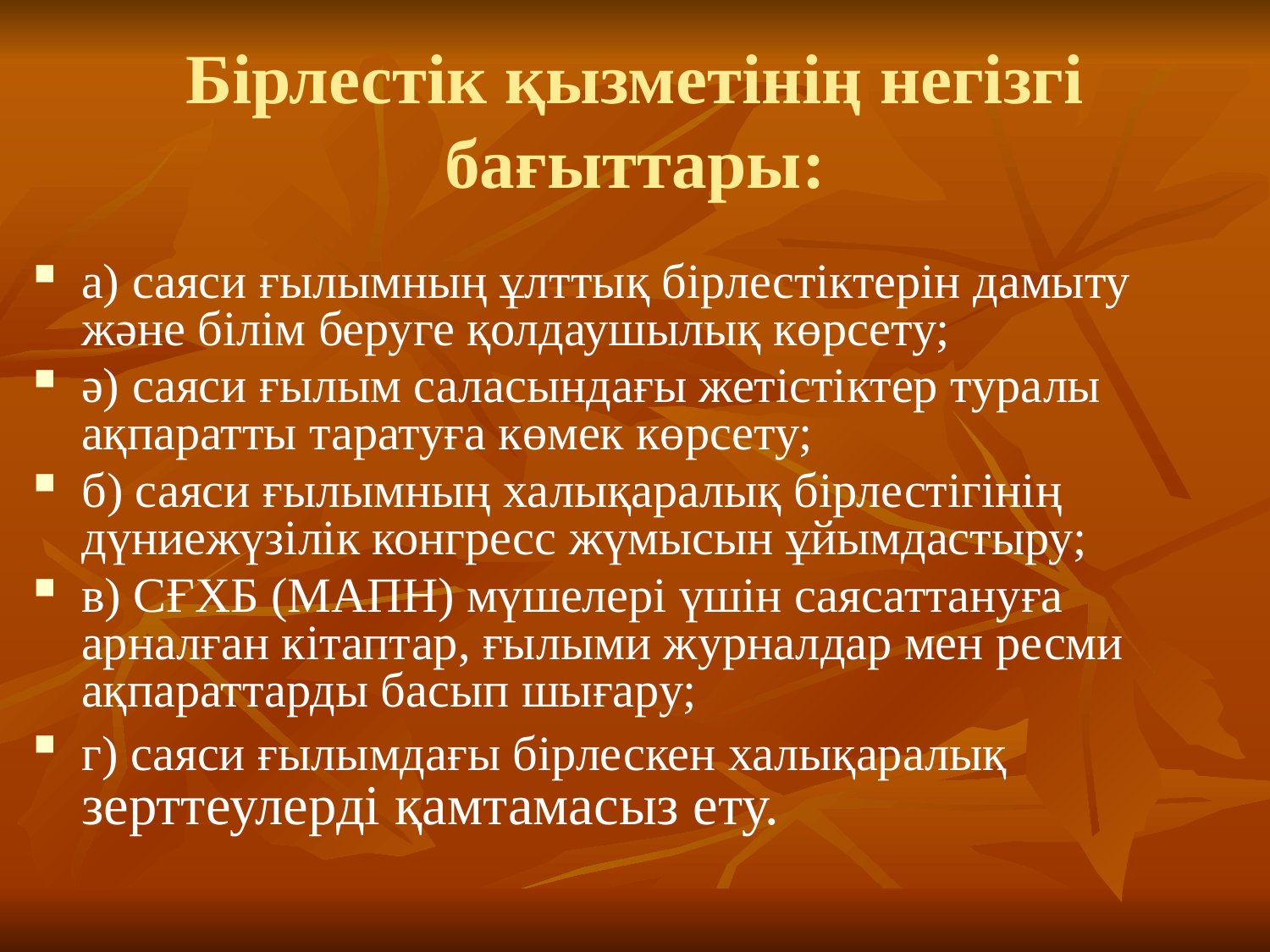

# Бірлестік қызметінің негізгі бағыттары:
а) саяси ғылымның ұлттық бірлестіктерін дамыту және білім беруге қолдаушылық көрсету;
ә) саяси ғылым саласындағы жетістіктер туралы ақпаратты таратуға көмек көрсету;
б) саяси ғылымның халықаралық бірлестігінің дүниежүзілік конгресс жүмысын ұйымдастыру;
в) СҒХБ (МАПН) мүшелері үшін саясаттануға арналған кітаптар, ғылыми журналдар мен ресми ақпараттарды басып шығару;
г) саяси ғылымдағы бірлескен халықаралық зерттеулерді қамтамасыз ету.